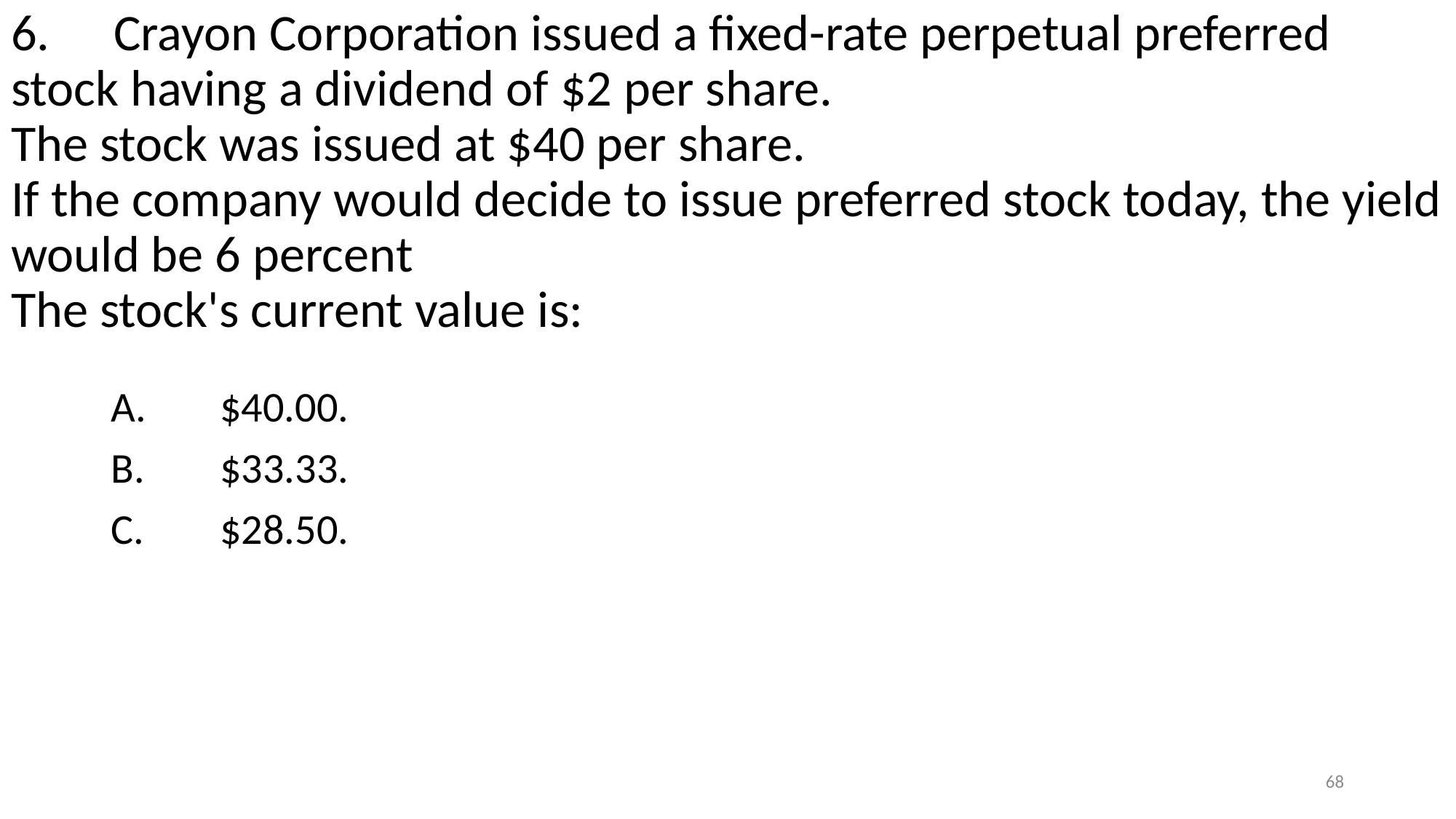

# 6.	Crayon Corporation issued a fixed-rate perpetual preferred stock having a dividend of $2 per share. The stock was issued at $40 per share. If the company would decide to issue preferred stock today, the yield would be 6 percent The stock's current value is:
A.	$40.00.
B.	$33.33.
C.	$28.50.
68